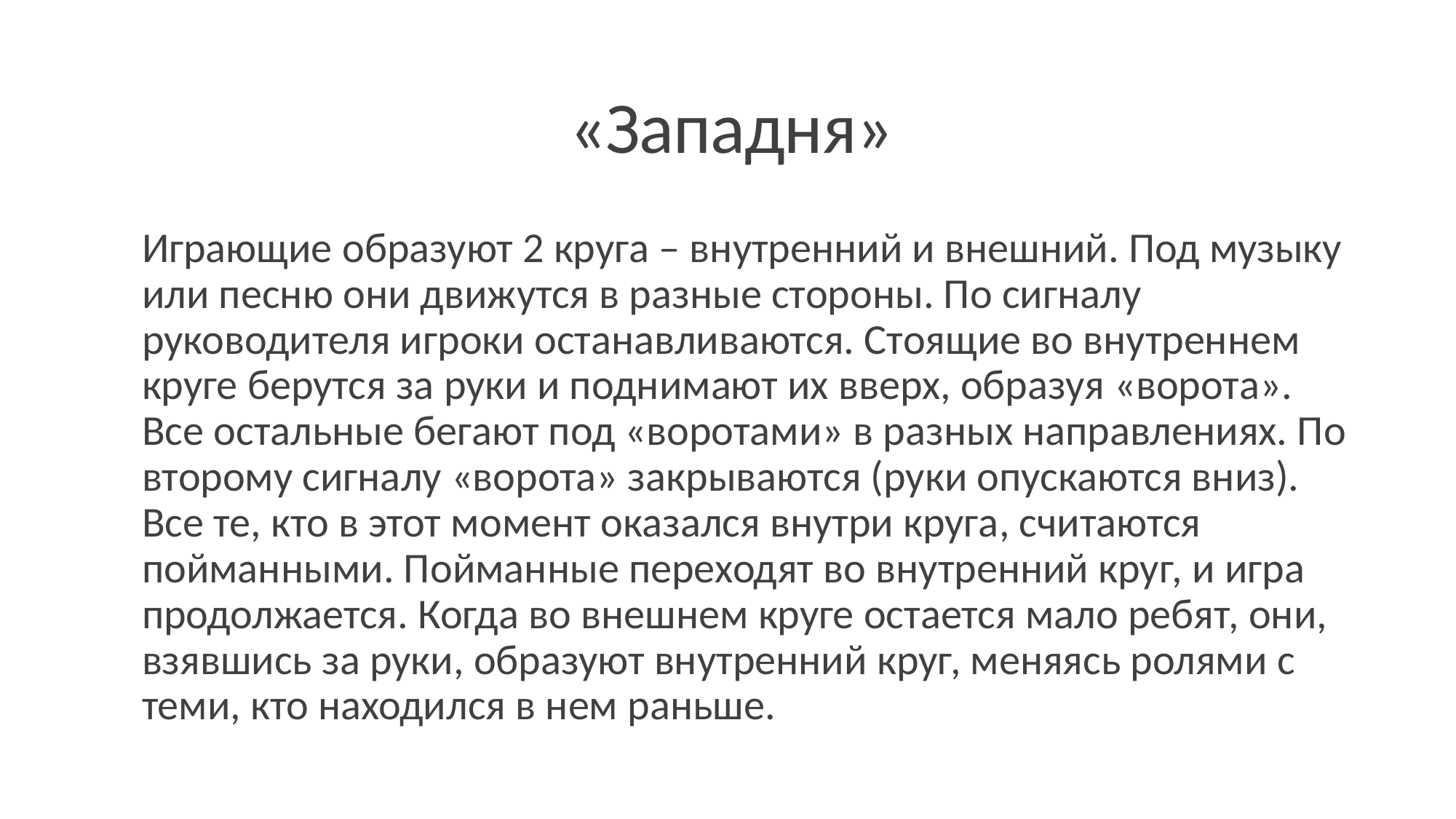

# «Западня»
Играющие образуют 2 круга – внутренний и внешний. Под музыку или песню они движутся в разные стороны. По сигналу руководителя игроки останавливаются. Стоящие во внутреннем круге берутся за руки и поднимают их вверх, образуя «ворота». Все остальные бегают под «воротами» в разных направлениях. По второму сигналу «ворота» закрываются (руки опускаются вниз). Все те, кто в этот момент оказался внутри круга, считаются пойманными. Пойманные переходят во внутренний круг, и игра продолжается. Когда во внешнем круге остается мало ребят, они, взявшись за руки, образуют внутренний круг, меняясь ролями с теми, кто находился в нем раньше.